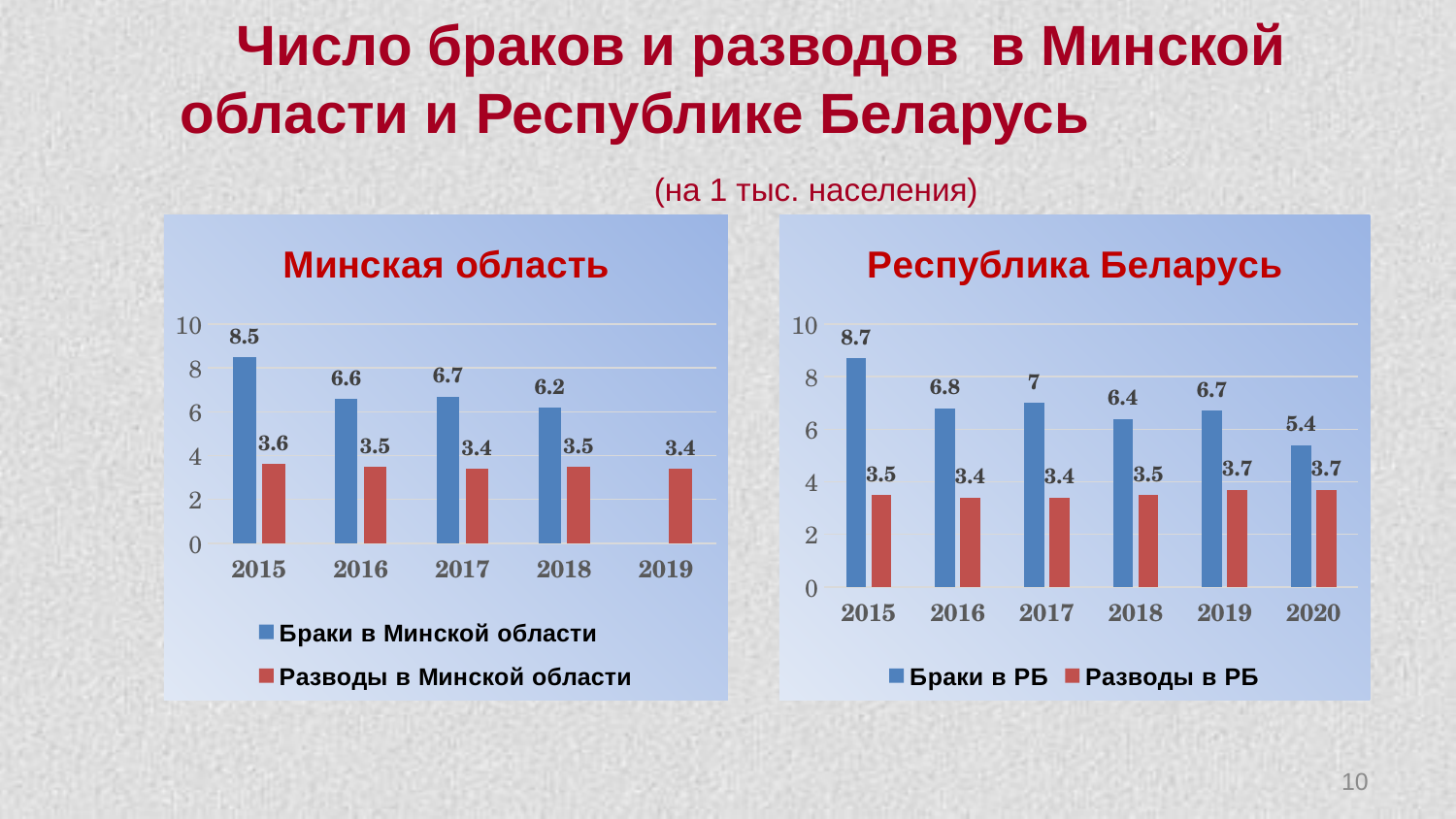

# Число браков и разводов  в Минской области и Республике Беларусь                        (на 1 тыс. населения)

### Chart: Минская область

| Category | Браки в Минской области | Разводы в Минской области |
|---|---|---|
| 2015 | 8.5 | 3.6 |
| 2016 | 6.6 | 3.5 |
| 2017 | 6.7 | 3.4 |
| 2018 | 6.2 | 3.5 |
| 2019 | None | 3.4 |

### Chart: Республика Беларусь

| Category | Браки в РБ | Разводы в РБ |
|---|---|---|
| 2015 | 8.700000000000001 | 3.5 |
| 2016 | 6.8 | 3.4 |
| 2017 | 7.0 | 3.4 |
| 2018 | 6.4 | 3.5 |
| 2019 | 6.7 | 3.7 |
| 2020 | 5.4 | 3.7 |
10